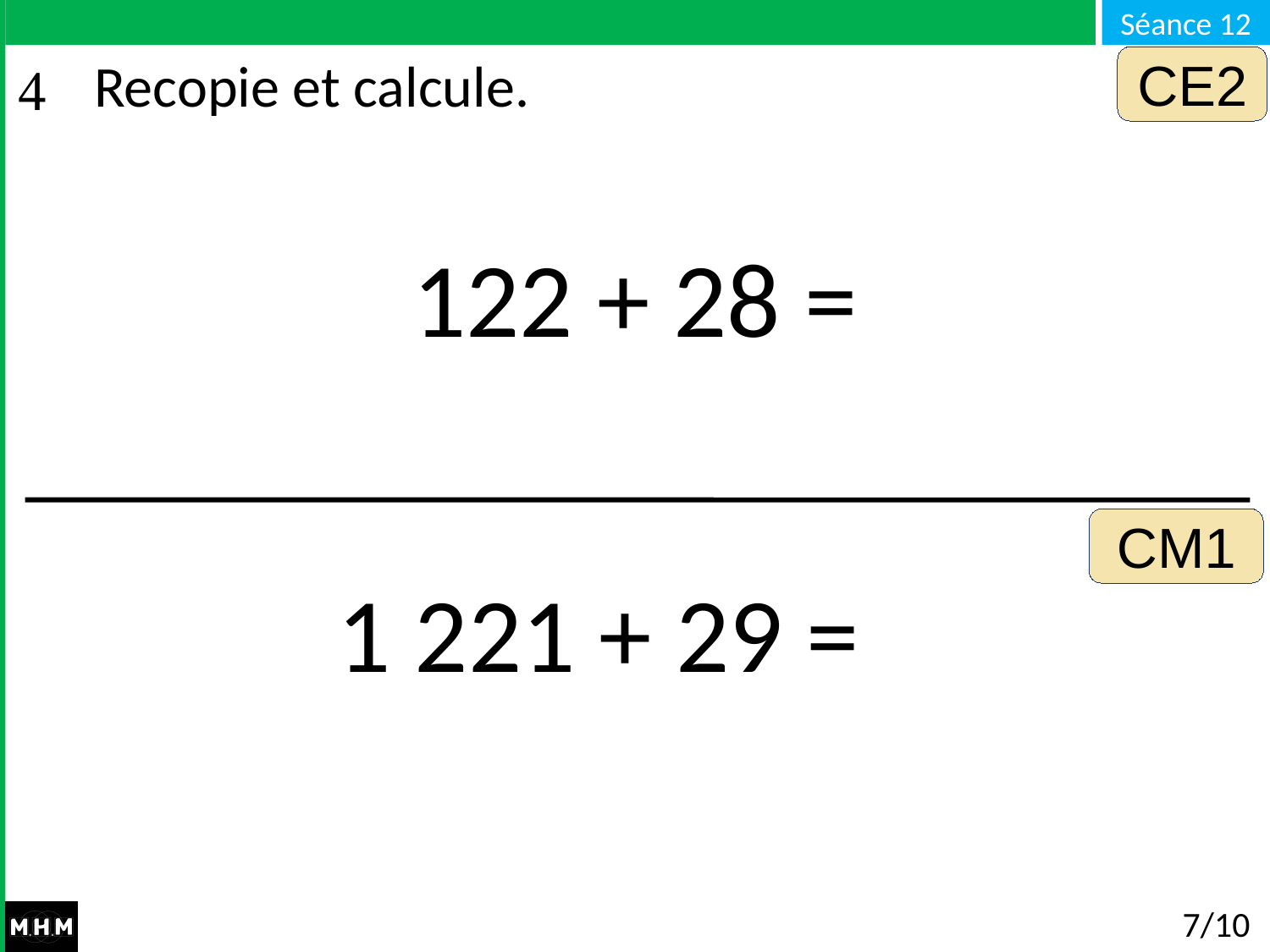

CE2
# Recopie et calcule.
122 + 28 =

CM1
1 221 + 29 =
7/10